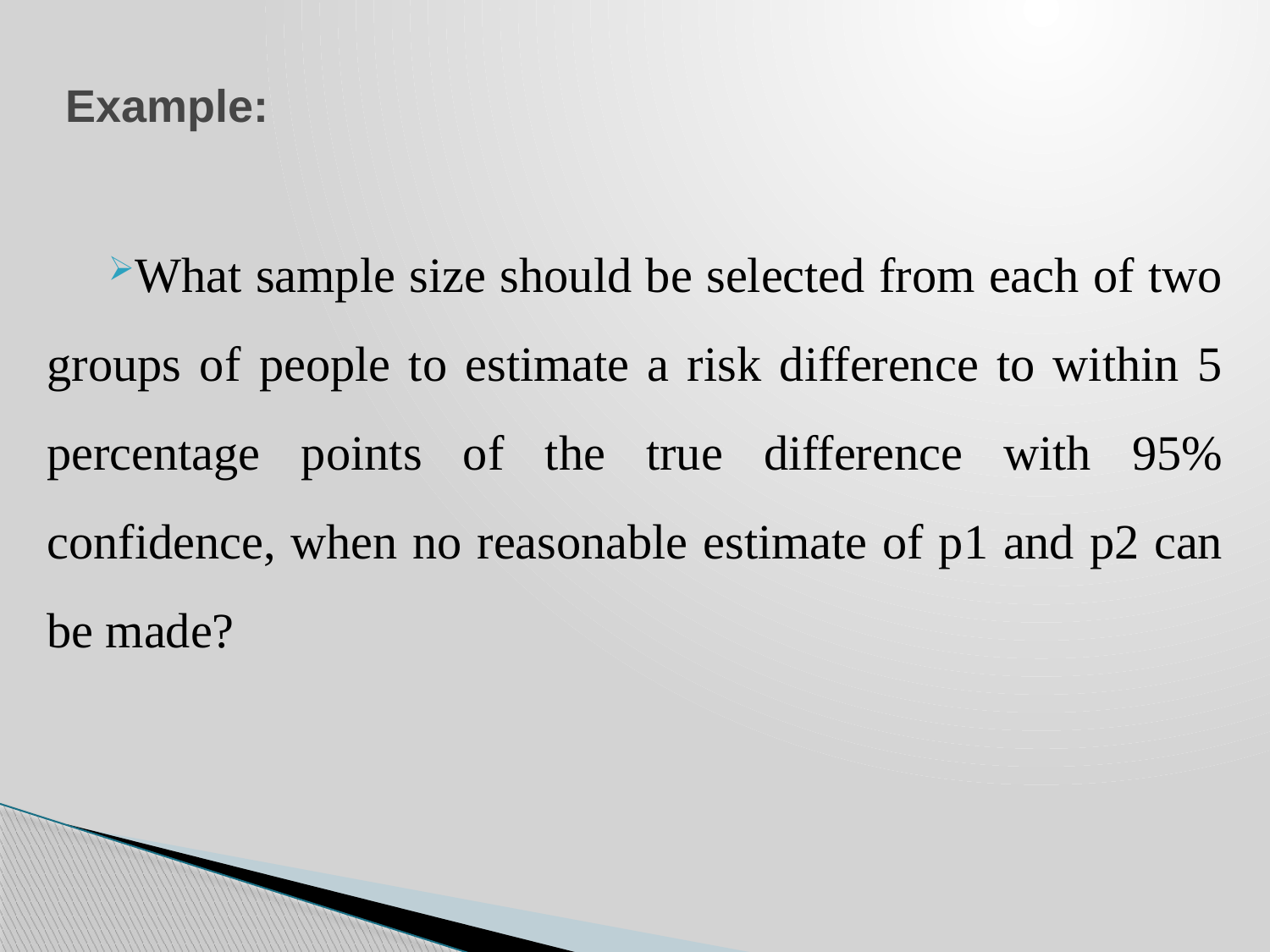

# Example:
What sample size should be selected from each of two groups of people to estimate a risk difference to within 5 percentage points of the true difference with 95% confidence, when no reasonable estimate of p1 and p2 can be made?